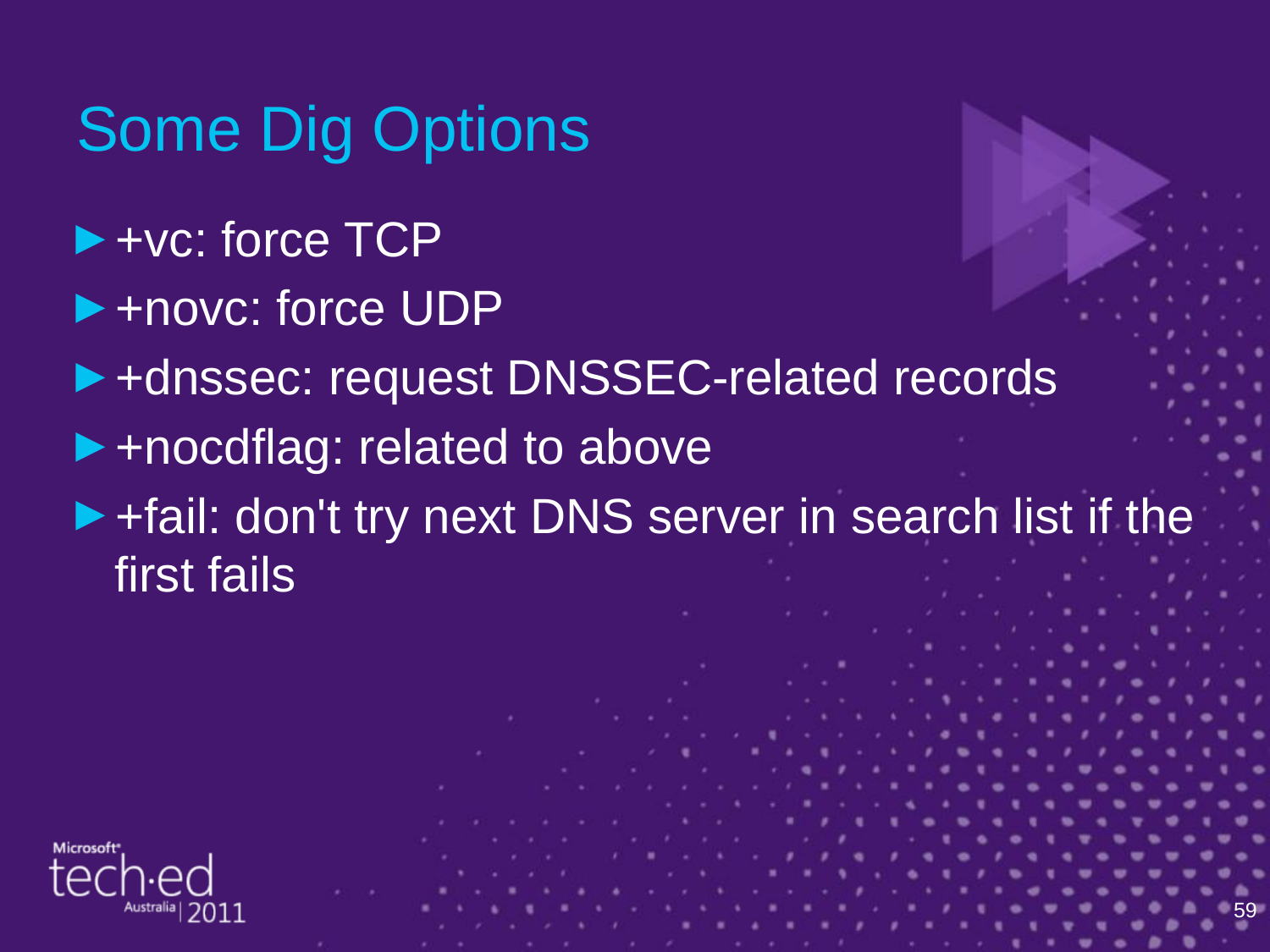

# Some Dig Options
+vc: force TCP
+novc: force UDP
+dnssec: request DNSSEC-related records
+nocdflag: related to above
+fail: don't try next DNS server in search list if the first fails
59